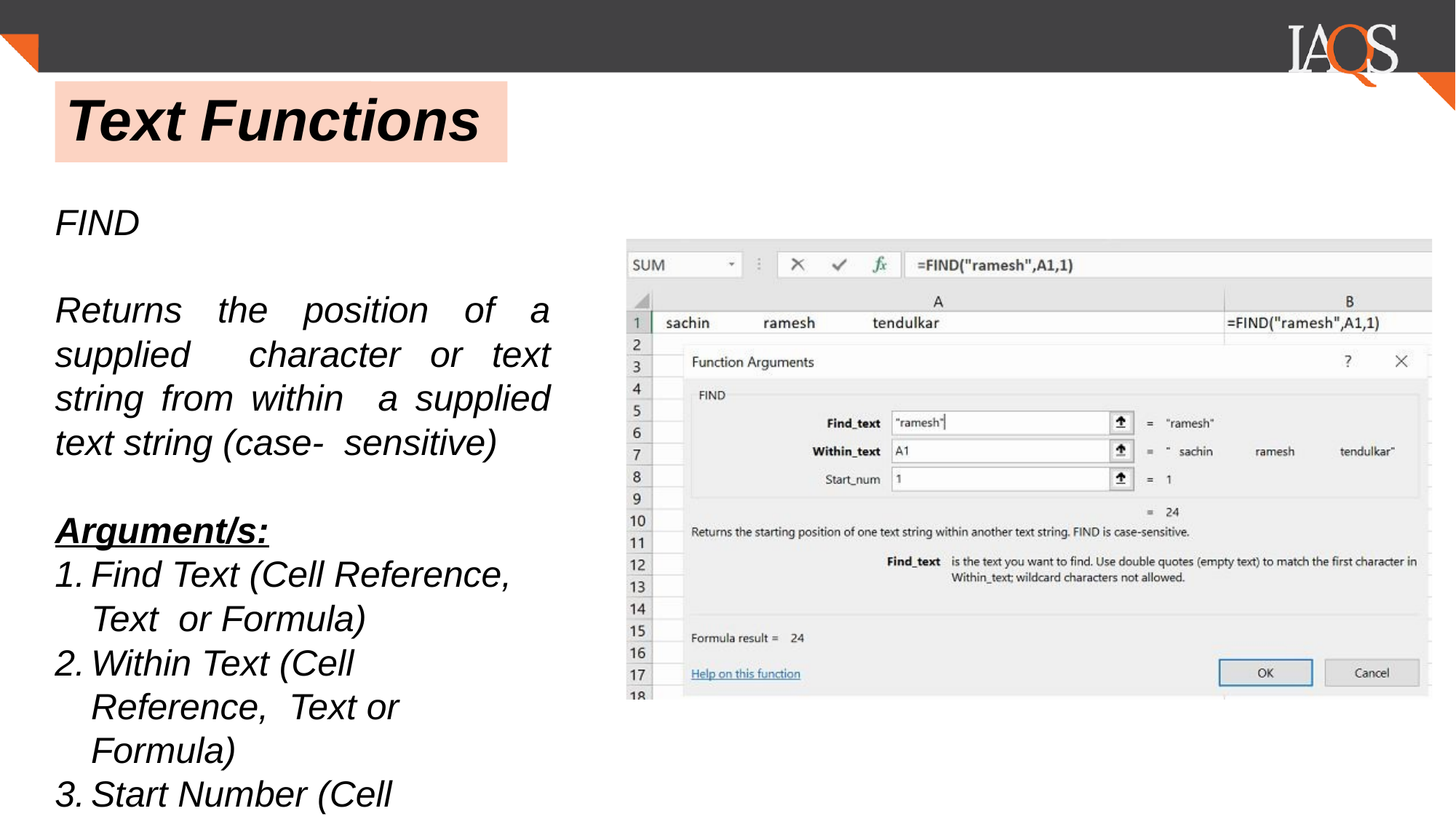

.
# Text Functions

FIND

Returns the position of a supplied  character or text string from within  a supplied text string (case-  sensitive)

Argument/s:
Find Text (Cell Reference, Text  or Formula)
Within Text (Cell Reference,  Text or Formula)
Start Number (Cell Reference,  Text or Formula)